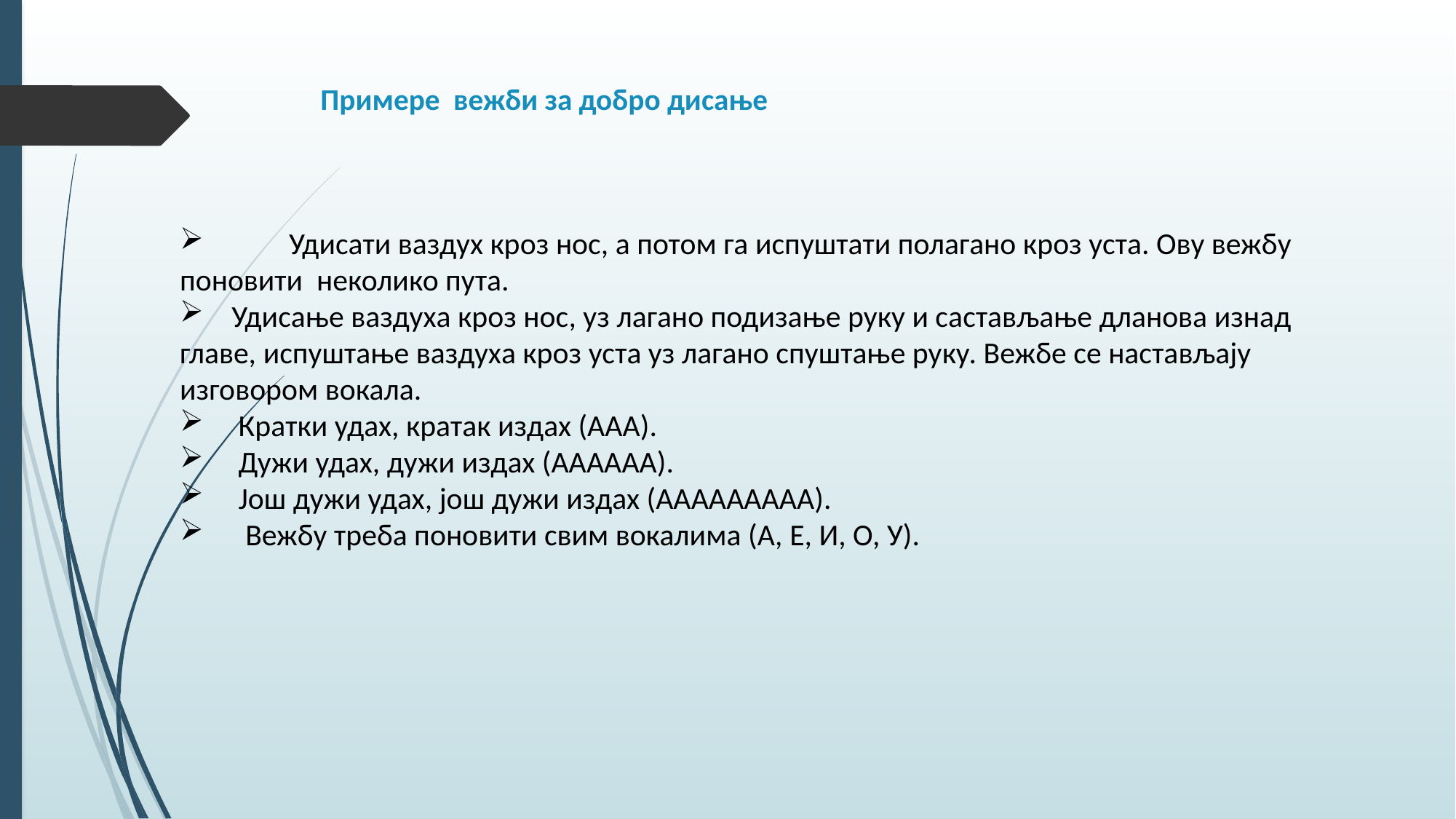

# Примере  вежби за добро дисање
	Удисати ваздух кроз нос, а потом га испуштати полагано кроз уста. Ову вежбу поновити  неколико пута.
    Удисање ваздуха кроз нос, уз лагано подизање руку и састављање дланова изнад главе, испуштање ваздуха кроз уста уз лагано спуштање руку. Вежбе се настављају изговором вокала.
     Кратки удах, кратак издах (ААА).
     Дужи удах, дужи издах (АААААА).
     Још дужи удах, још дужи издах (ААААААААА).
      Вежбу треба поновити свим вокалима (А, Е, И, О, У).